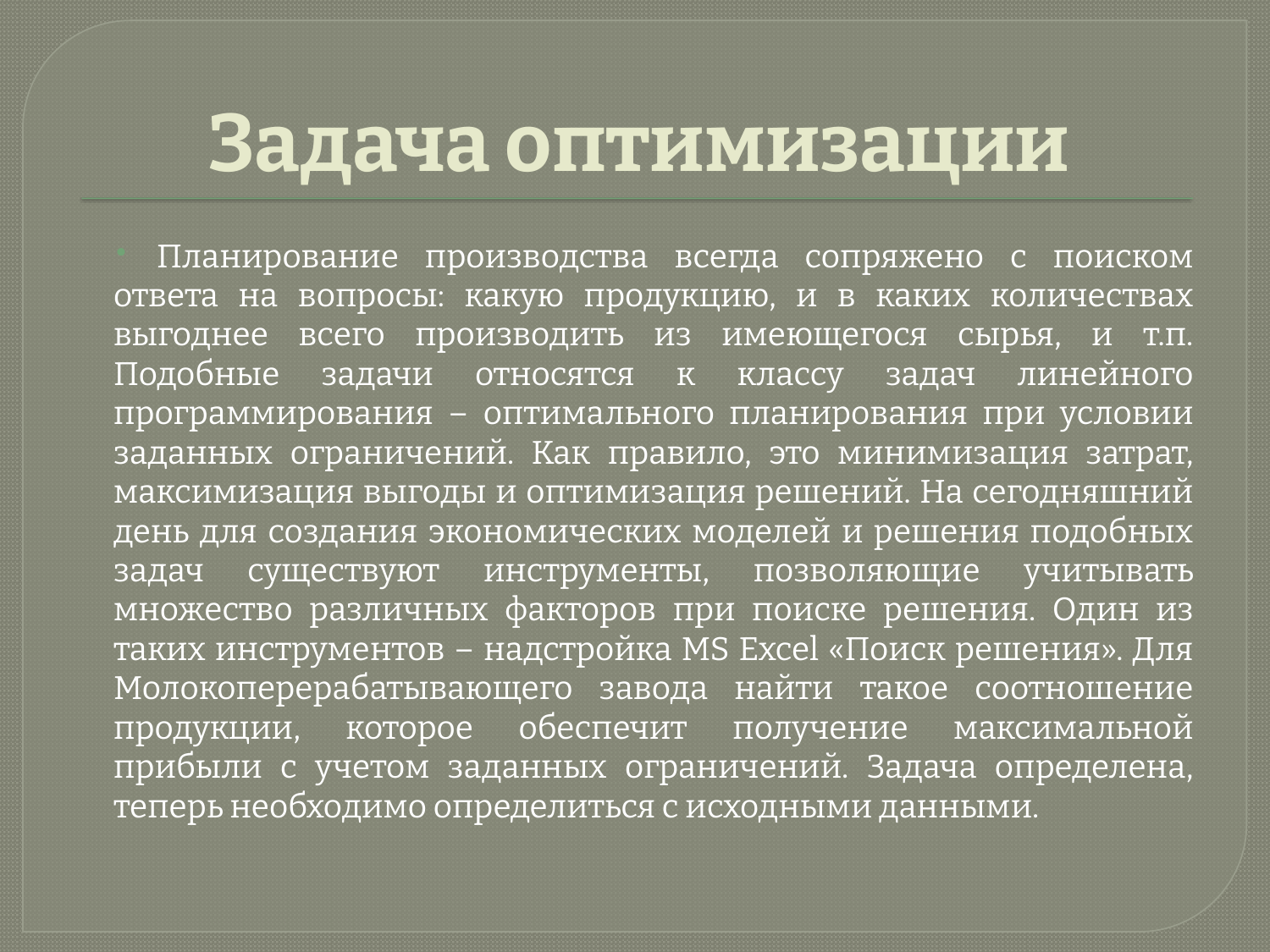

# Задача оптимизации
Планирование производства всегда сопряжено с поиском ответа на вопросы: какую продукцию, и в каких количествах выгоднее всего производить из имеющегося сырья, и т.п. Подобные задачи относятся к классу задач линейного программирования – оптимального планирования при условии заданных ограничений. Как правило, это минимизация затрат, максимизация выгоды и оптимизация решений. На сегодняшний день для создания экономических моделей и решения подобных задач существуют инструменты, позволяющие учитывать множество различных факторов при поиске решения. Один из таких инструментов – надстройка MS Excel «Поиск решения». Для Молокоперерабатывающего завода найти такое соотношение продукции, которое обеспечит получение максимальной прибыли с учетом заданных ограничений. Задача определена, теперь необходимо определиться с исходными данными.